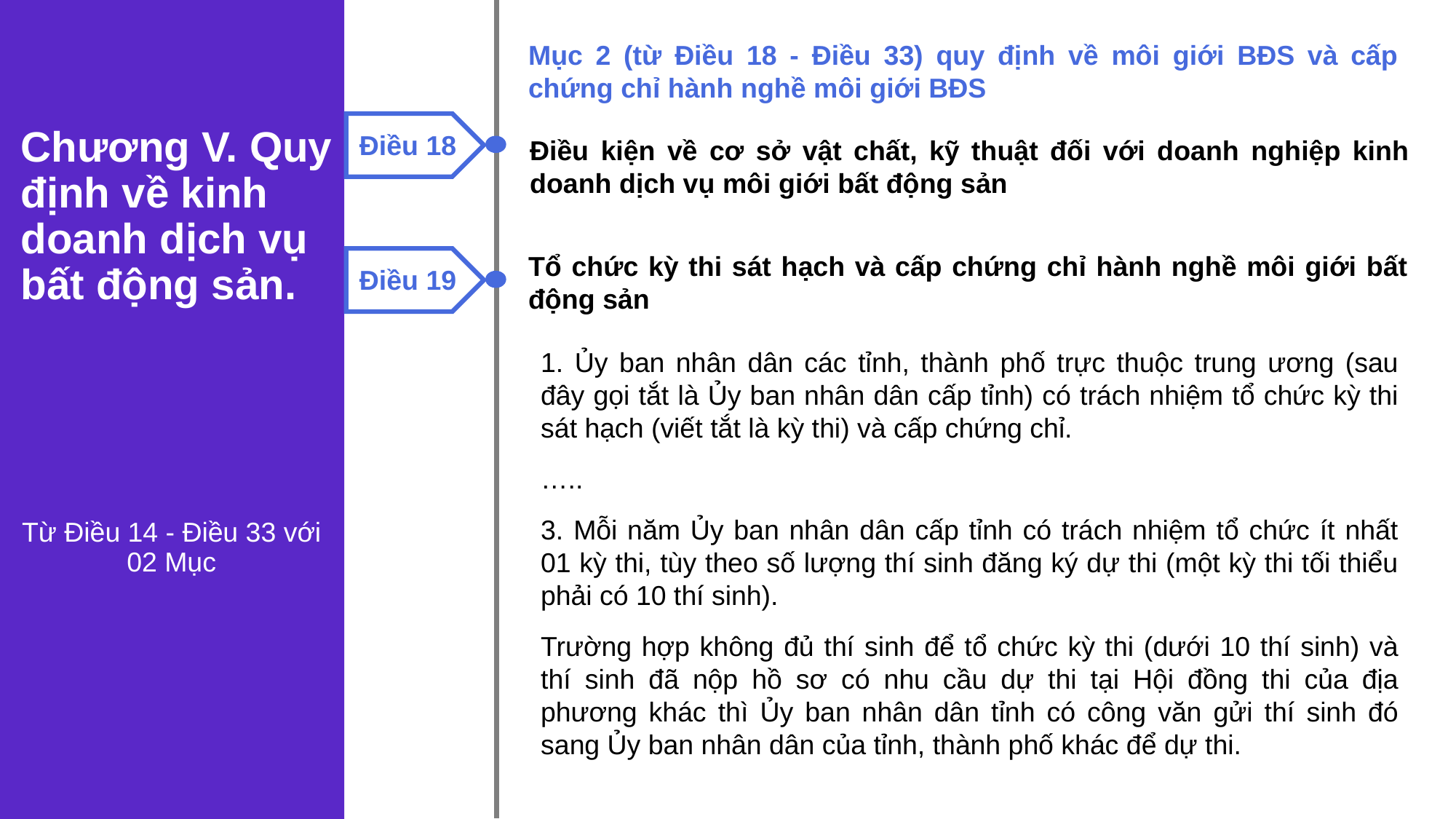

Mục 2 (từ Điều 18 - Điều 33) quy định về môi giới BĐS và cấp chứng chỉ hành nghề môi giới BĐS
Chương V. Quy định về kinh doanh dịch vụ bất động sản.

Điều 18

Điều kiện về cơ sở vật chất, kỹ thuật đối với doanh nghiệp kinh doanh dịch vụ môi giới bất động sản
Tổ chức kỳ thi sát hạch và cấp chứng chỉ hành nghề môi giới bất động sản

Điều 19

1. Ủy ban nhân dân các tỉnh, thành phố trực thuộc trung ương (sau đây gọi tắt là Ủy ban nhân dân cấp tỉnh) có trách nhiệm tổ chức kỳ thi sát hạch (viết tắt là kỳ thi) và cấp chứng chỉ.
…..
3. Mỗi năm Ủy ban nhân dân cấp tỉnh có trách nhiệm tổ chức ít nhất 01 kỳ thi, tùy theo số lượng thí sinh đăng ký dự thi (một kỳ thi tối thiểu phải có 10 thí sinh).
Trường hợp không đủ thí sinh để tổ chức kỳ thi (dưới 10 thí sinh) và thí sinh đã nộp hồ sơ có nhu cầu dự thi tại Hội đồng thi của địa phương khác thì Ủy ban nhân dân tỉnh có công văn gửi thí sinh đó sang Ủy ban nhân dân của tỉnh, thành phố khác để dự thi.
Từ Điều 14 - Điều 33 với
02 Mục